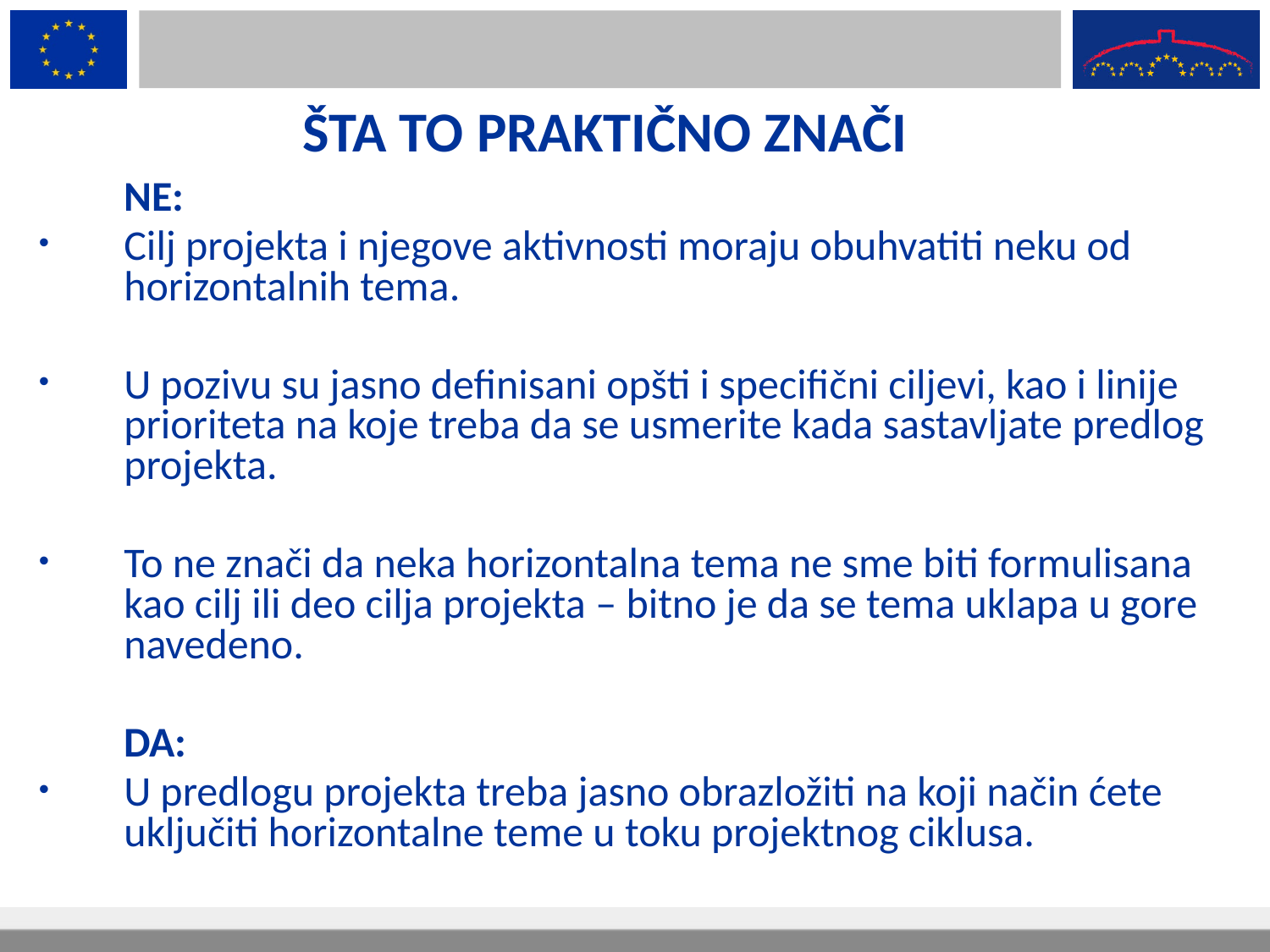

ŠTA TO PRAKTIČNO ZNAČI
	NE:
Cilj projekta i njegove aktivnosti moraju obuhvatiti neku od horizontalnih tema.

U pozivu su jasno definisani opšti i specifični ciljevi, kao i linije prioriteta na koje treba da se usmerite kada sastavljate predlog projekta.

To ne znači da neka horizontalna tema ne sme biti formulisana kao cilj ili deo cilja projekta – bitno je da se tema uklapa u gore navedeno.

	DA:
U predlogu projekta treba jasno obrazložiti na koji način ćete uključiti horizontalne teme u toku projektnog ciklusa.